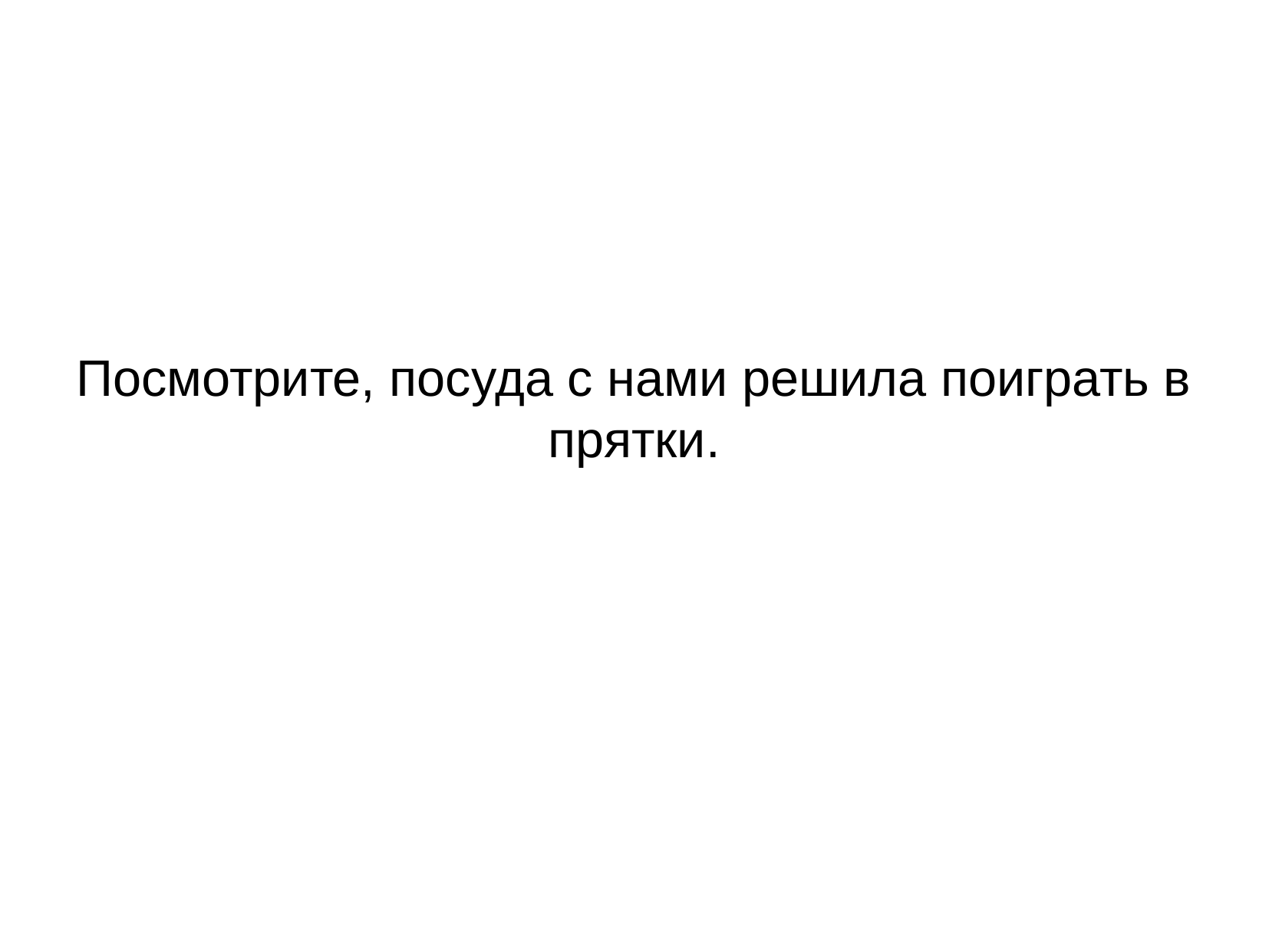

Посмотрите, посуда с нами решила поиграть в прятки.